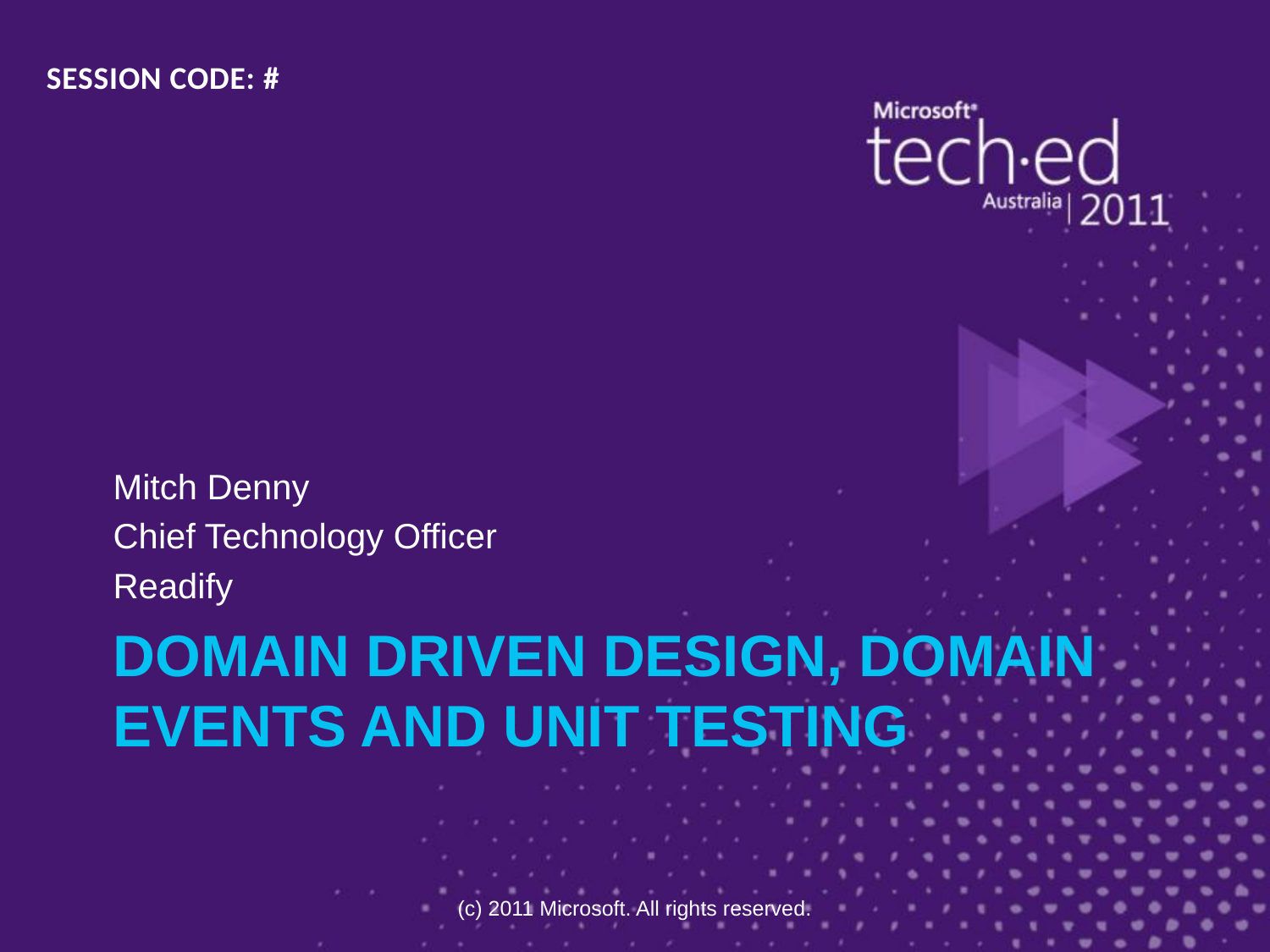

SESSION CODE: #
Mitch Denny
Chief Technology Officer
Readify
# Domain Driven Design, Domain Events and Unit Testing
(c) 2011 Microsoft. All rights reserved.